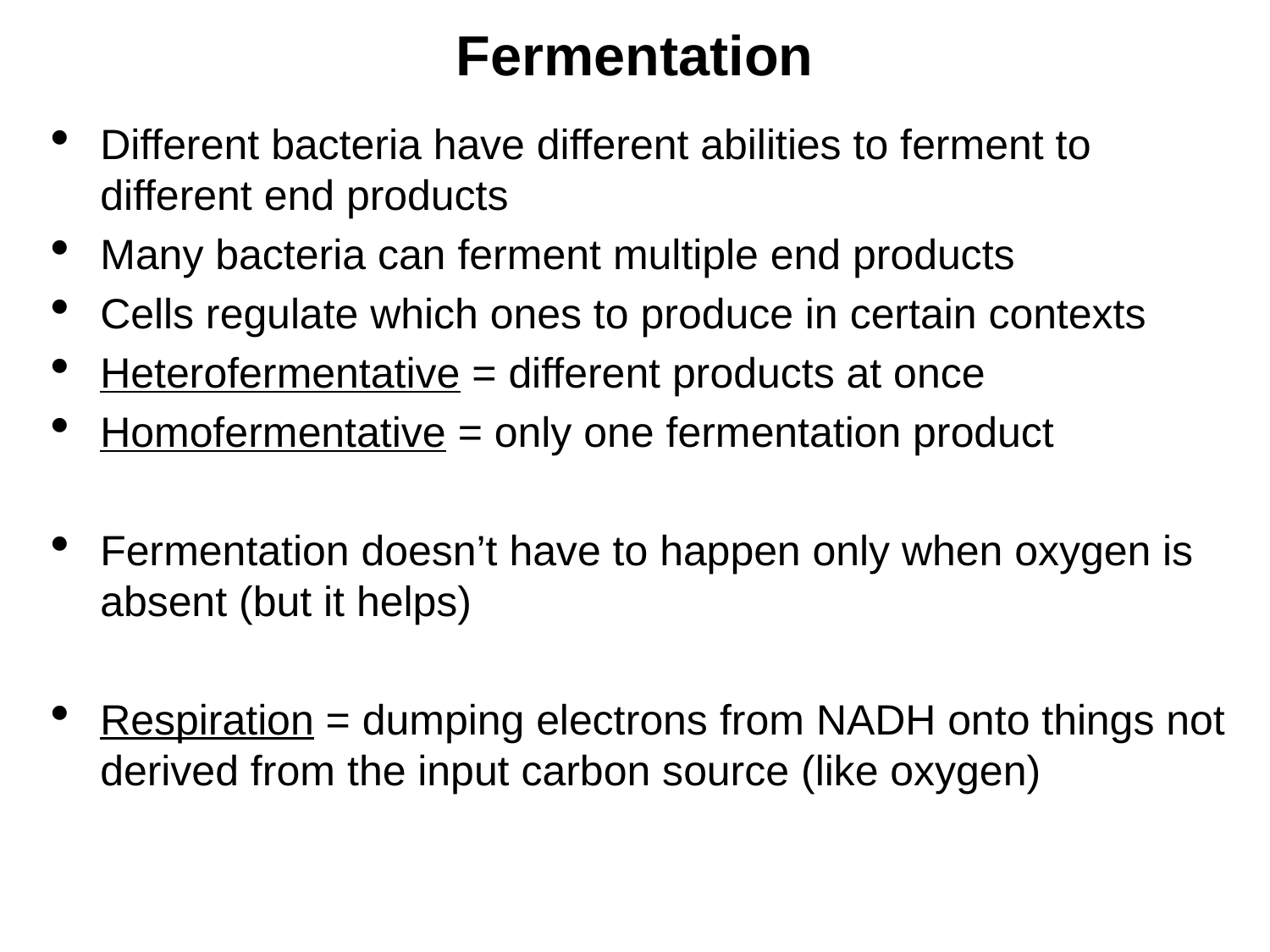

# Fermentation
Different bacteria have different abilities to ferment to different end products
Many bacteria can ferment multiple end products
Cells regulate which ones to produce in certain contexts
Heterofermentative = different products at once
Homofermentative = only one fermentation product

Fermentation doesn’t have to happen only when oxygen is absent (but it helps)

Respiration = dumping electrons from NADH onto things not derived from the input carbon source (like oxygen)